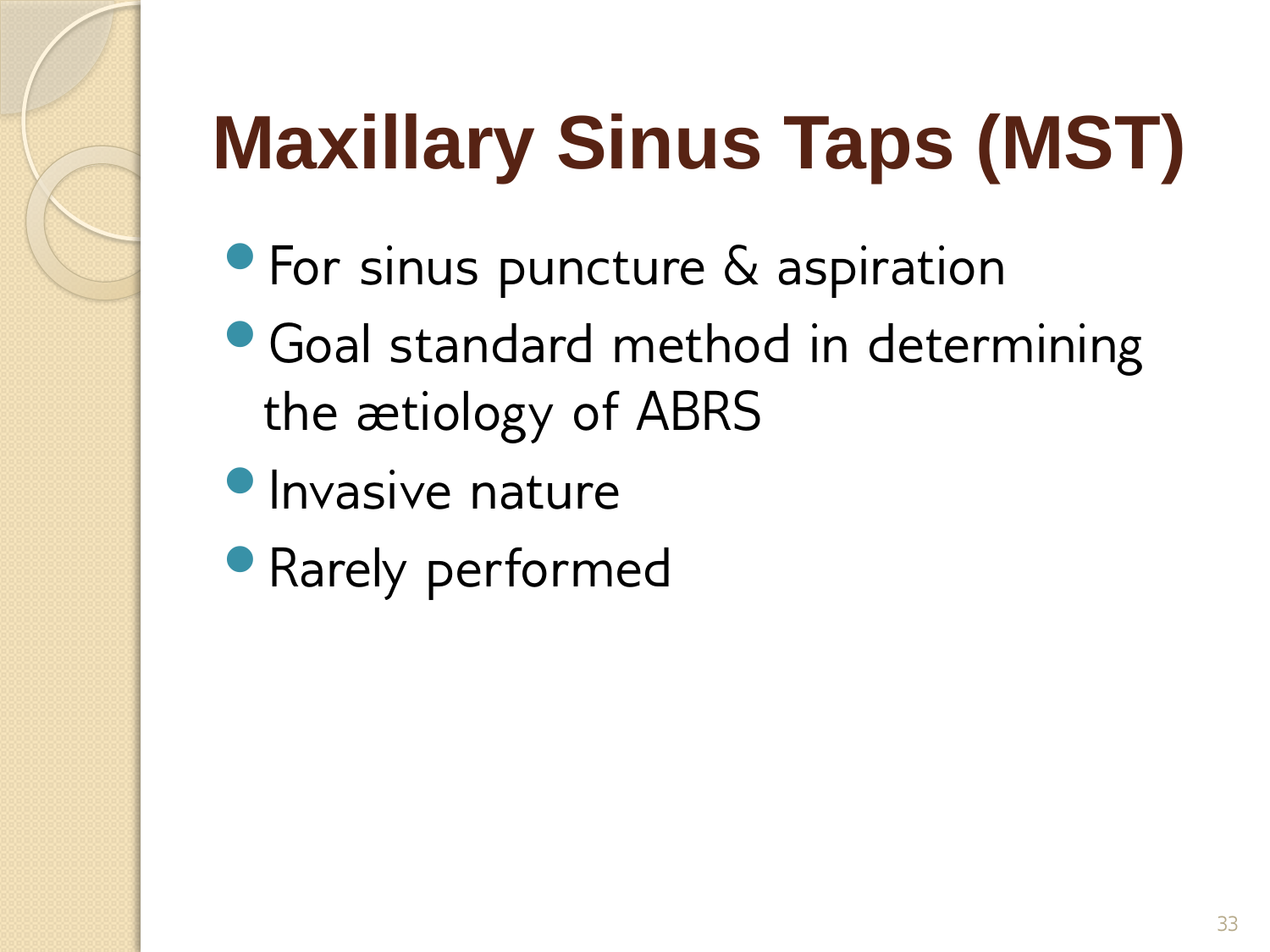

# Maxillary Sinus Taps (MST)
For sinus puncture & aspiration
Goal standard method in determining the aetiology of ABRS
Invasive nature
Rarely performed

33